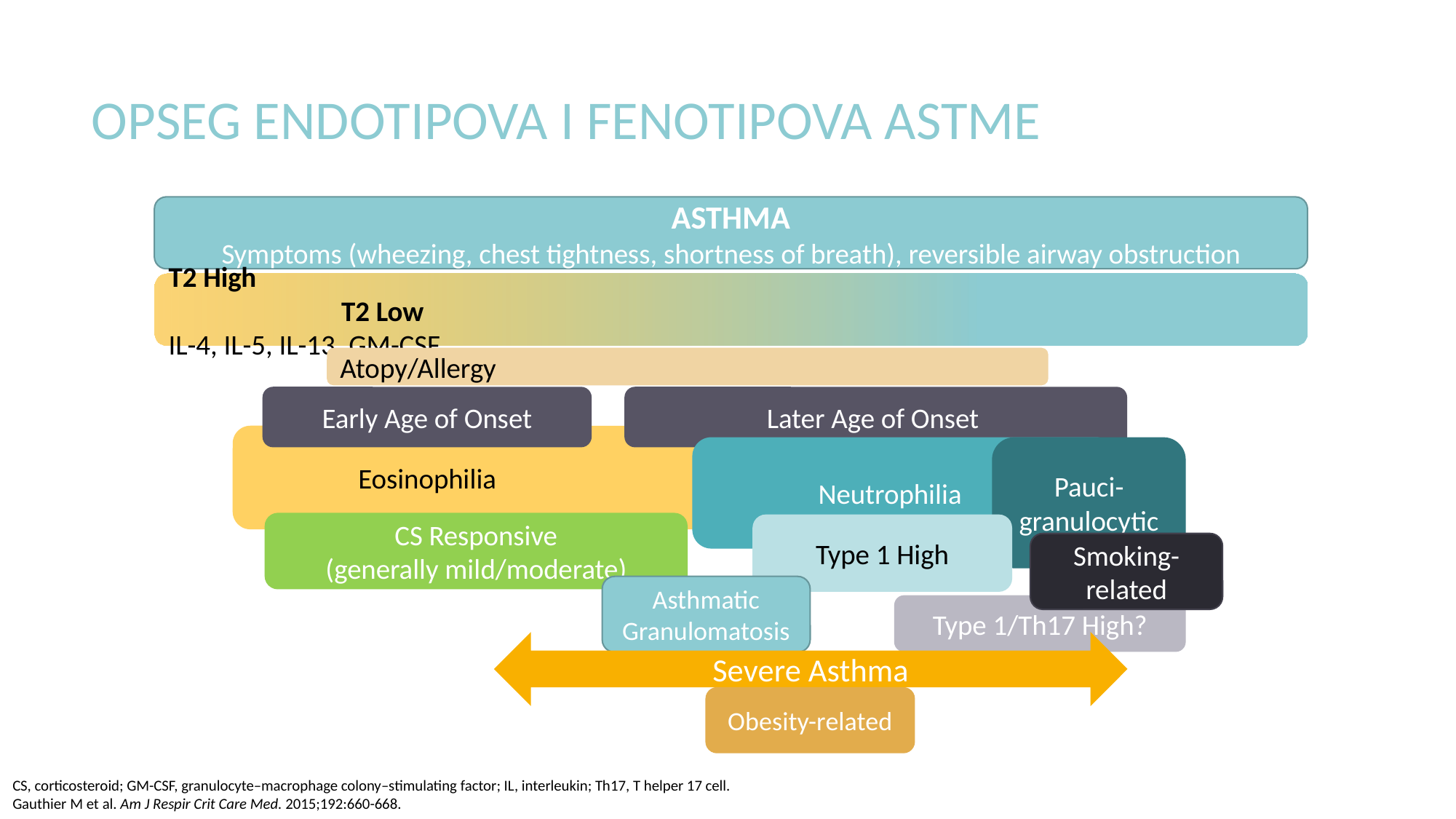

# Opseg endotipova i fenotipova astme
ASTHMA
Symptoms (wheezing, chest tightness, shortness of breath), reversible airway obstruction
T2 High											          T2 Low
IL-4, IL-5, IL-13, GM-CSF
Atopy/Allergy
Severe Asthma
Later Age of Onset
Early Age of Onset
	Eosinophilia
Pauci-granulocytic
	Neutrophilia
CS Responsive
(generally mild/moderate)
Type 1 High
Smoking-related
Asthmatic Granulomatosis
Type 1/Th17 High?
Obesity-related
CS, corticosteroid; GM-CSF, granulocyte–macrophage colony–stimulating factor; IL, interleukin; Th17, T helper 17 cell.
Gauthier M et al. Am J Respir Crit Care Med. 2015;192:660-668.